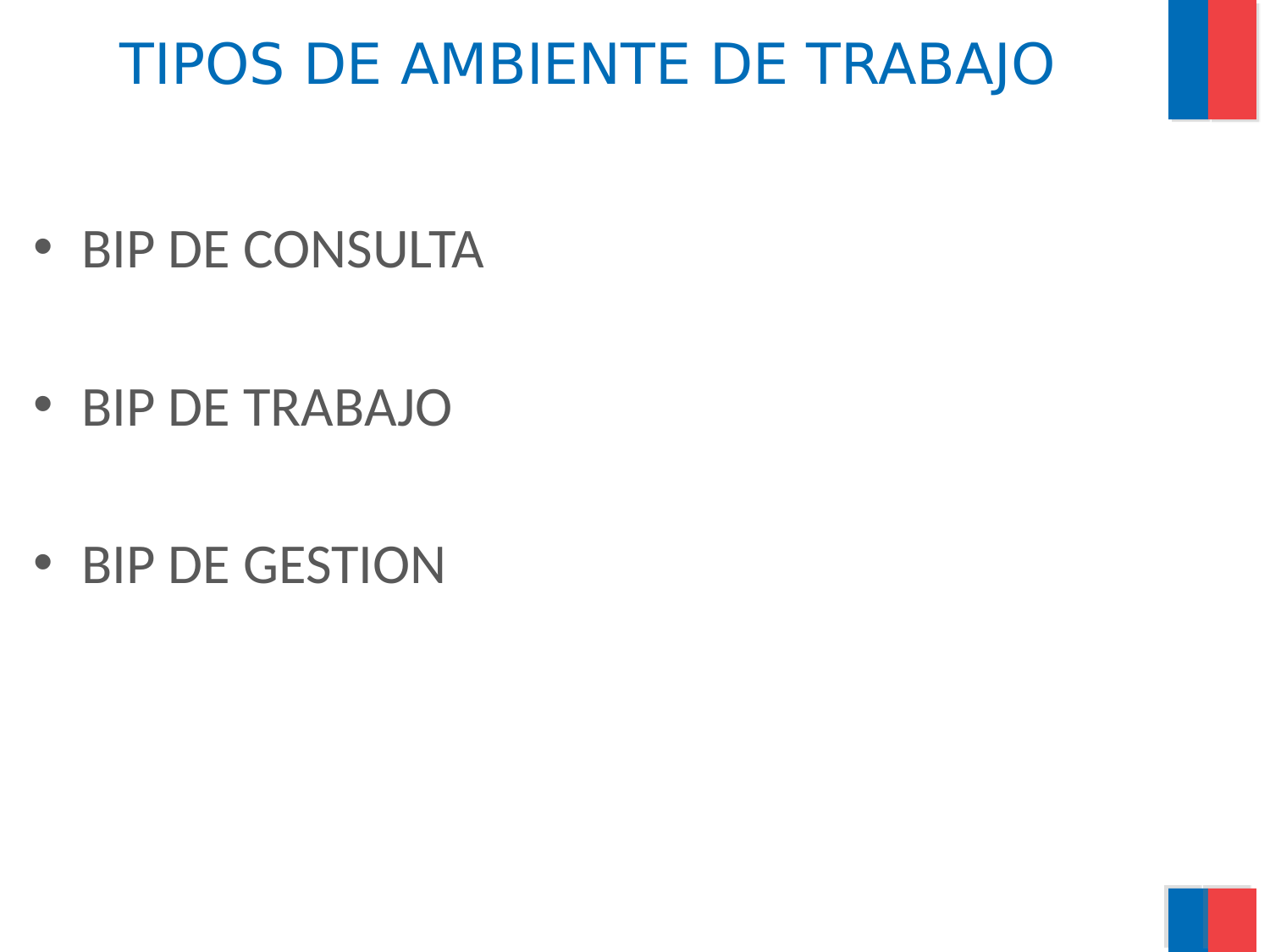

# TIPOS DE AMBIENTE DE TRABAJO
BIP DE CONSULTA

BIP DE TRABAJO

BIP DE GESTION